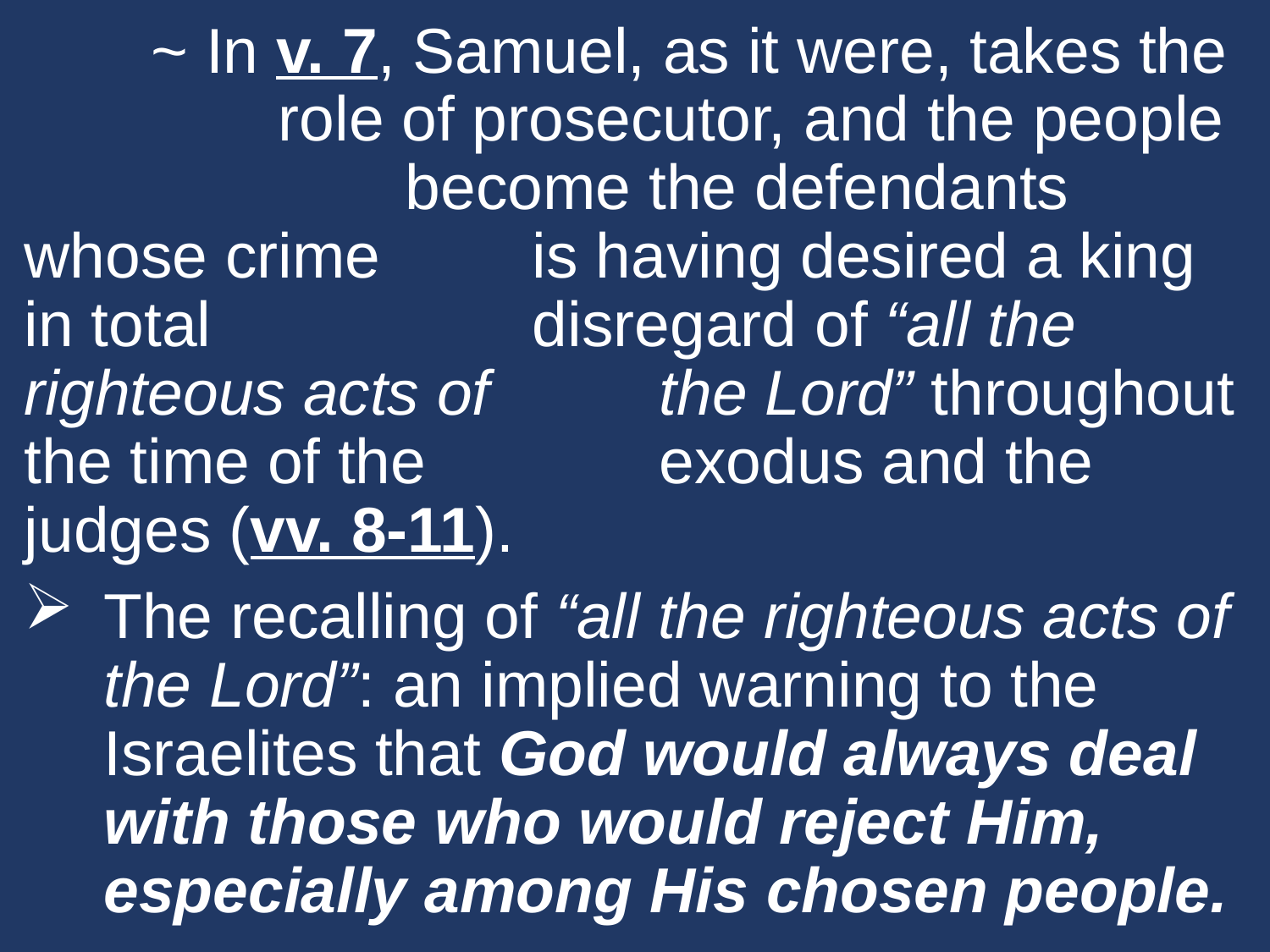

~ In v. 7, Samuel, as it were, takes the 		role of prosecutor, and the people 			become the defendants whose crime 		is having desired a king in total 			disregard of “all the righteous acts of 		the Lord” throughout the time of the 		exodus and the judges (vv. 8-11).
The recalling of “all the righteous acts of the Lord”: an implied warning to the Israelites that God would always deal with those who would reject Him, especially among His chosen people.